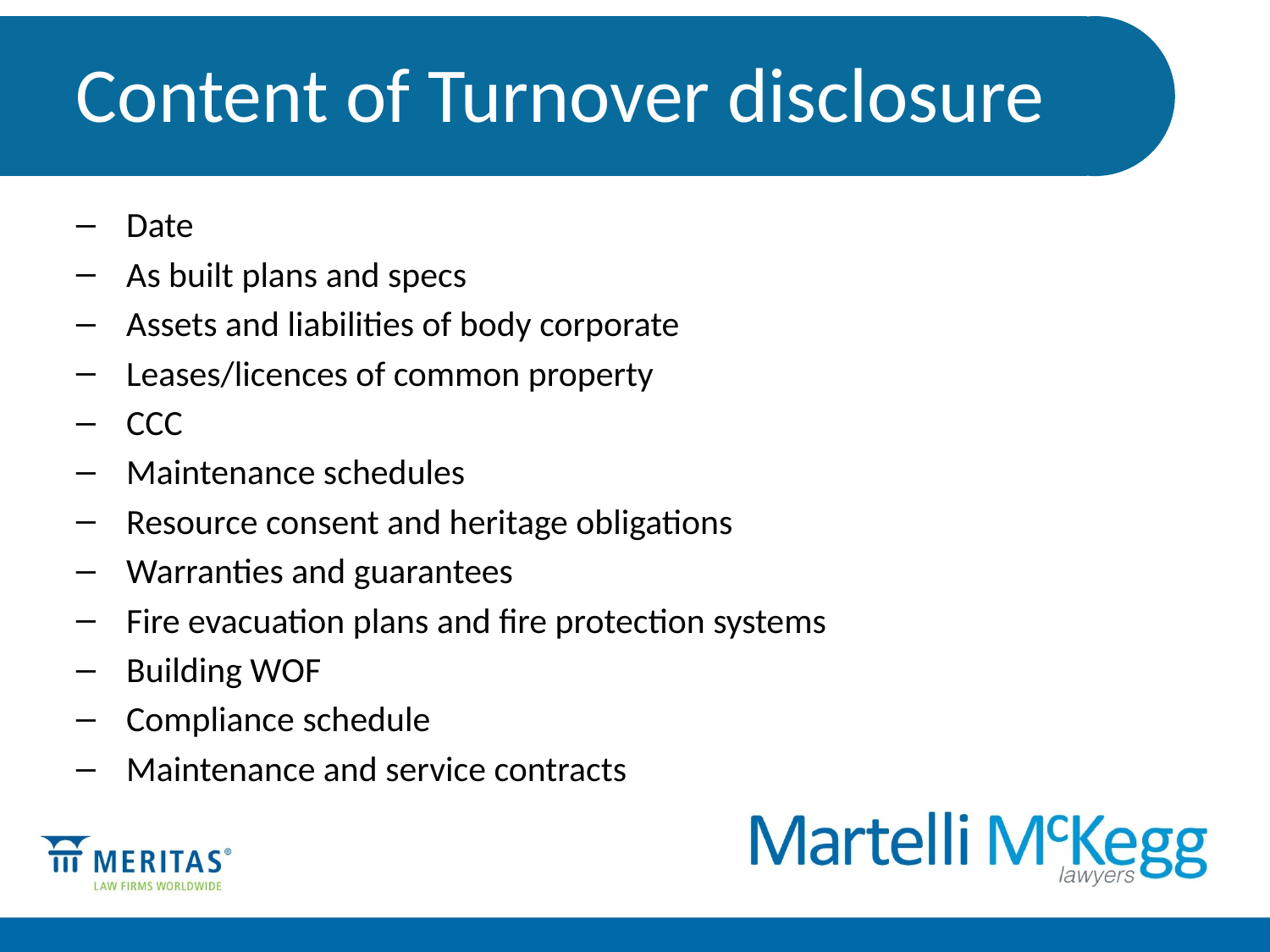

# Content of Turnover disclosure
Date
As built plans and specs
Assets and liabilities of body corporate
Leases/licences of common property
CCC
Maintenance schedules
Resource consent and heritage obligations
Warranties and guarantees
Fire evacuation plans and fire protection systems
Building WOF
Compliance schedule
Maintenance and service contracts